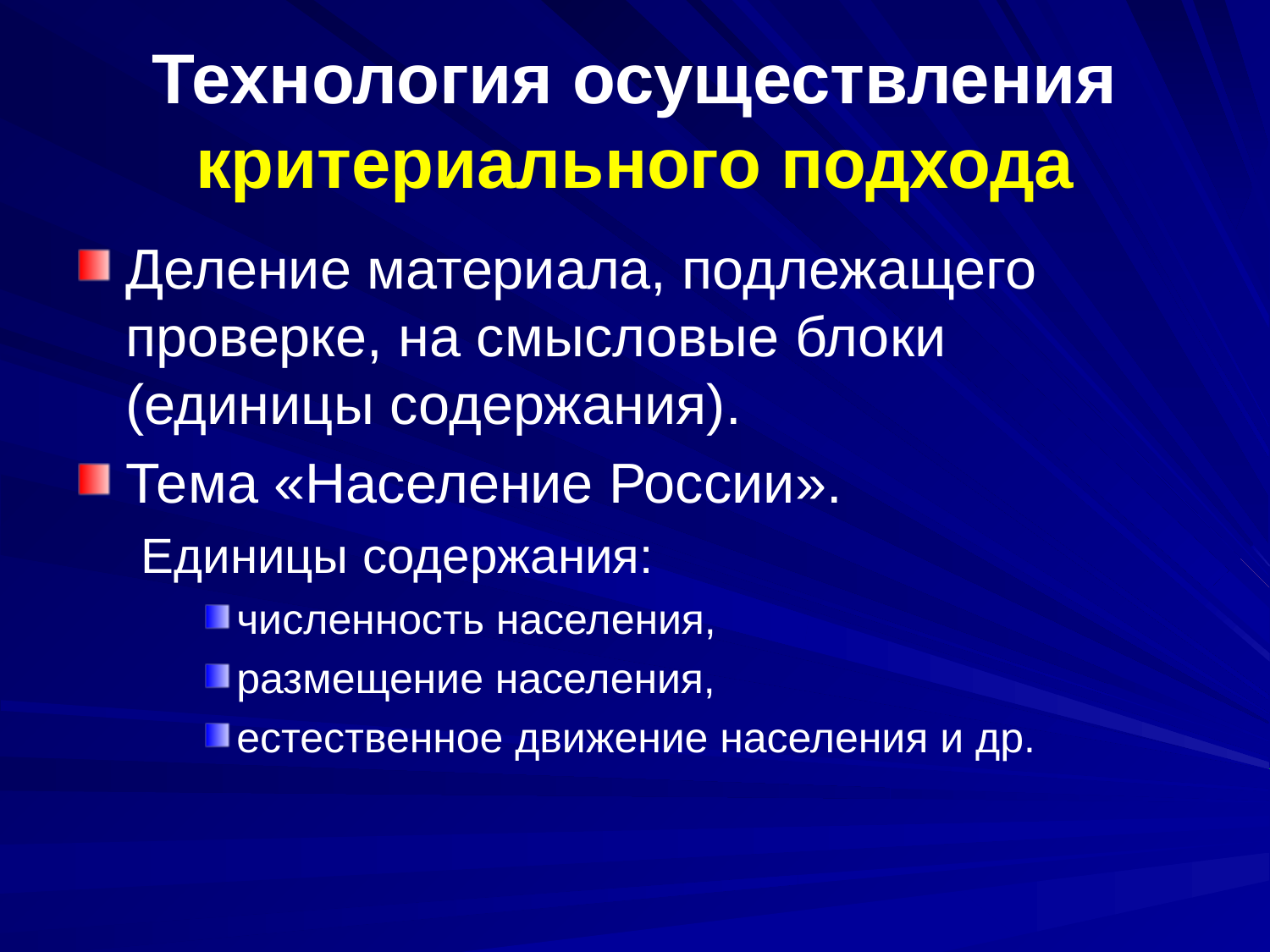

# Технология осуществления критериального подхода
Деление материала, подлежащего проверке, на смысловые блоки (единицы содержания).
Тема «Население России».
Единицы содержания:
численность населения,
размещение населения,
естественное движение населения и др.